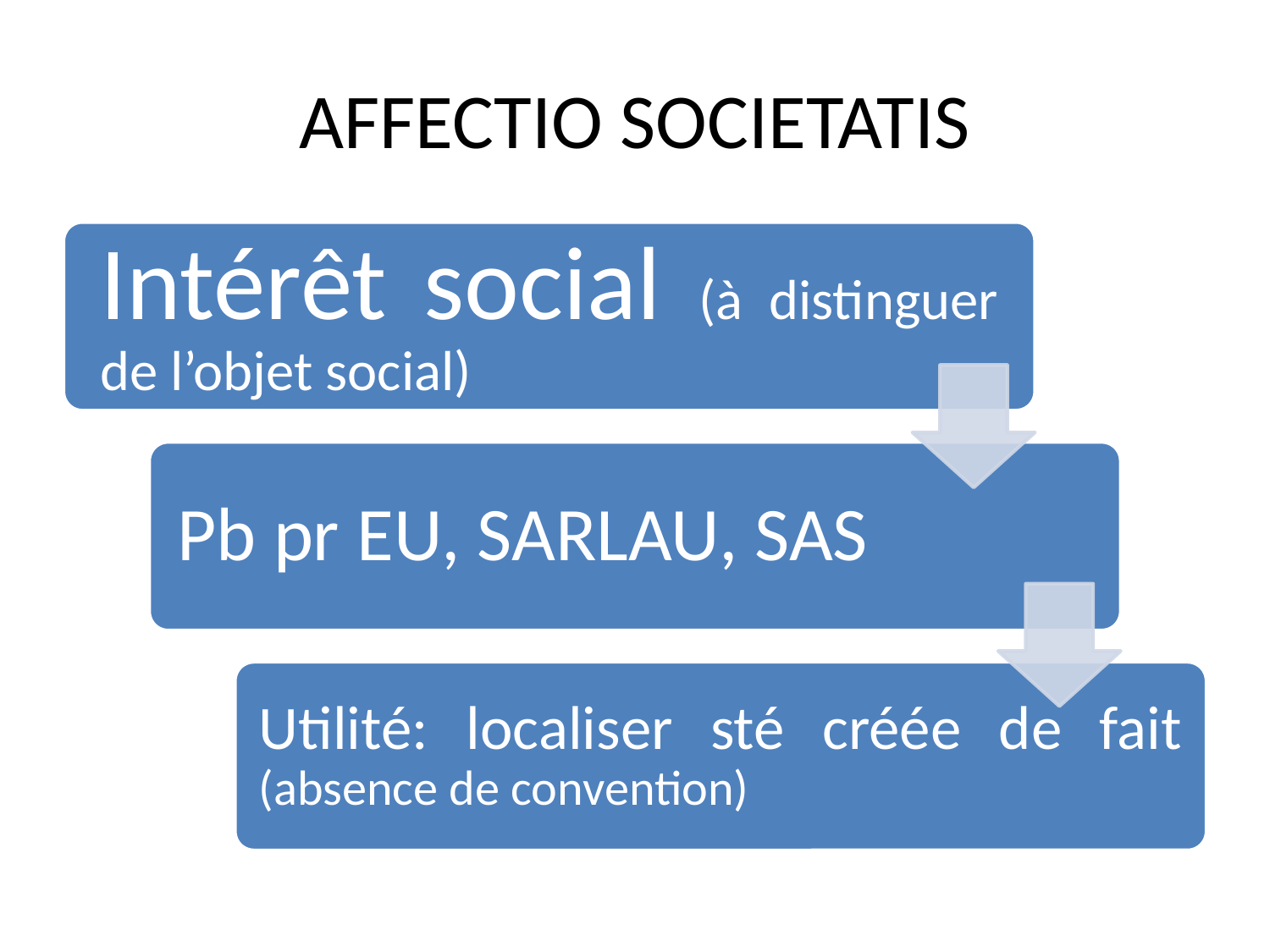

# AFFECTIO SOCIETATIS
Intérêt social (à distinguer de l’objet social)
Pb pr EU, SARLAU, SAS
Utilité: localiser sté créée de fait (absence de convention)